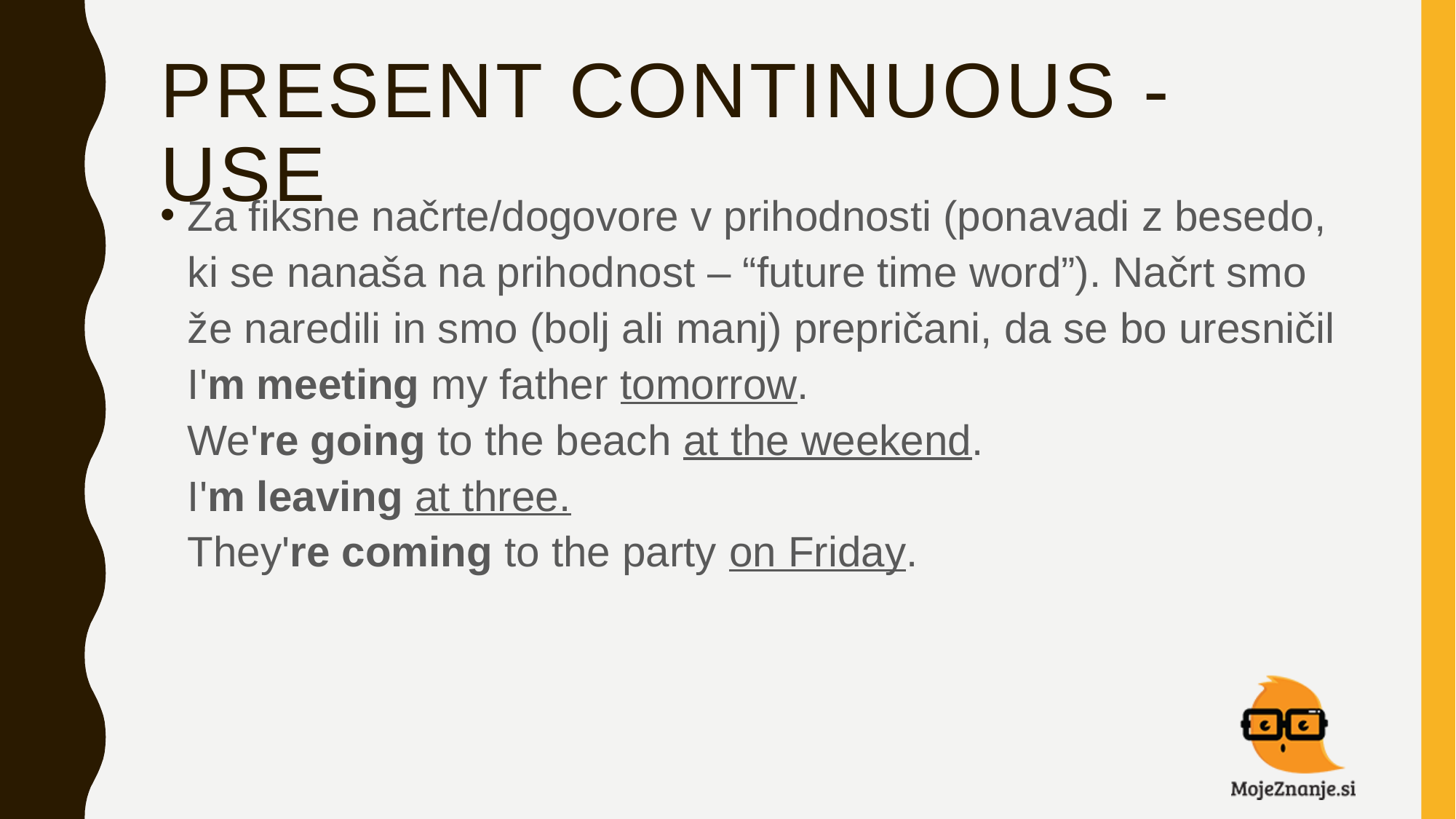

# PRESENT CONTINUOUS - USE
Za fiksne načrte/dogovore v prihodnosti (ponavadi z besedo, ki se nanaša na prihodnost – “future time word”). Načrt smo že naredili in smo (bolj ali manj) prepričani, da se bo uresničil
I'm meeting my father tomorrow.
We're going to the beach at the weekend.
I'm leaving at three.
They're coming to the party on Friday.